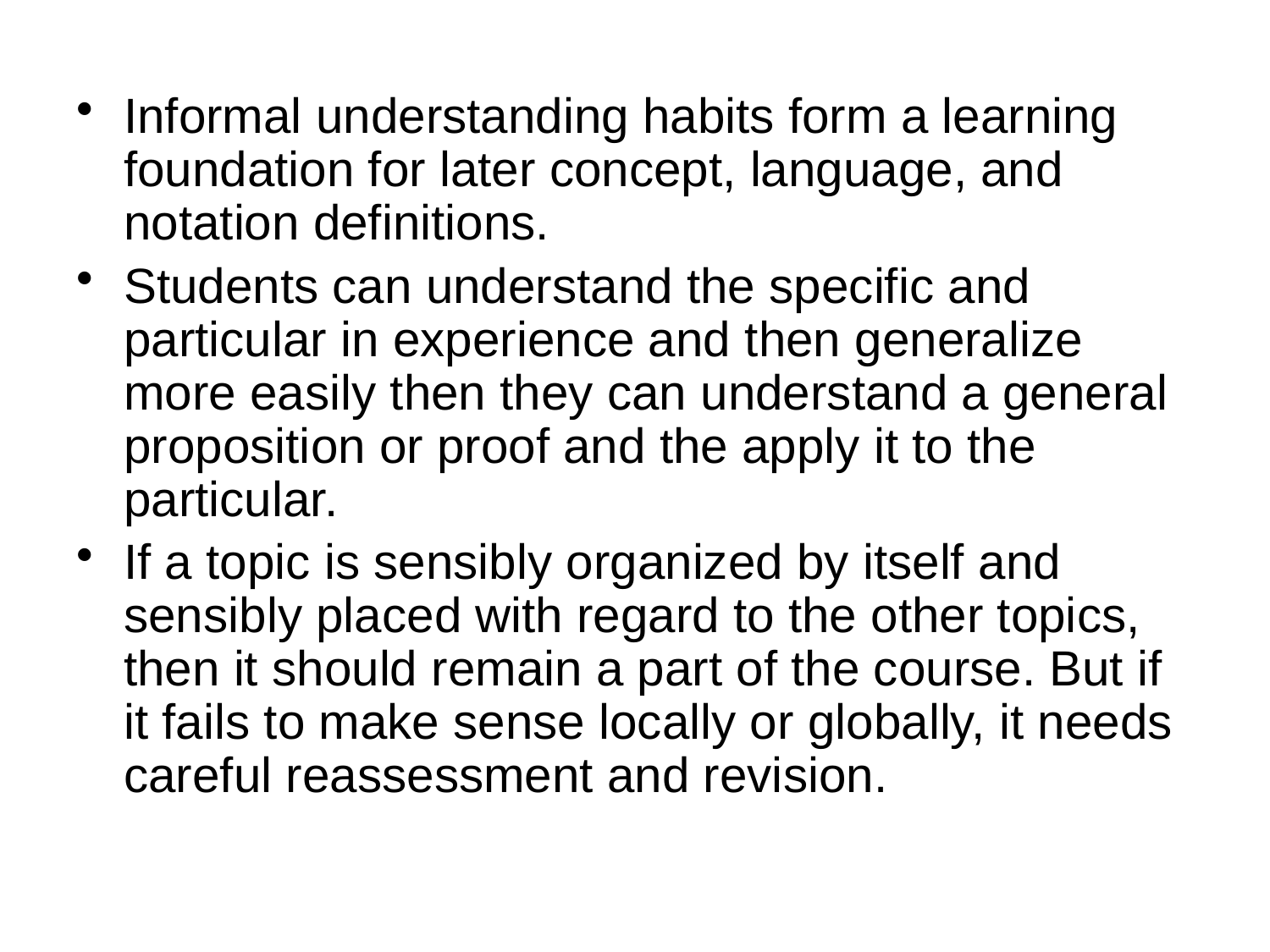

Informal understanding habits form a learning foundation for later concept, language, and notation definitions.
Students can understand the specific and particular in experience and then generalize more easily then they can understand a general proposition or proof and the apply it to the particular.
If a topic is sensibly organized by itself and sensibly placed with regard to the other topics, then it should remain a part of the course. But if it fails to make sense locally or globally, it needs careful reassessment and revision.